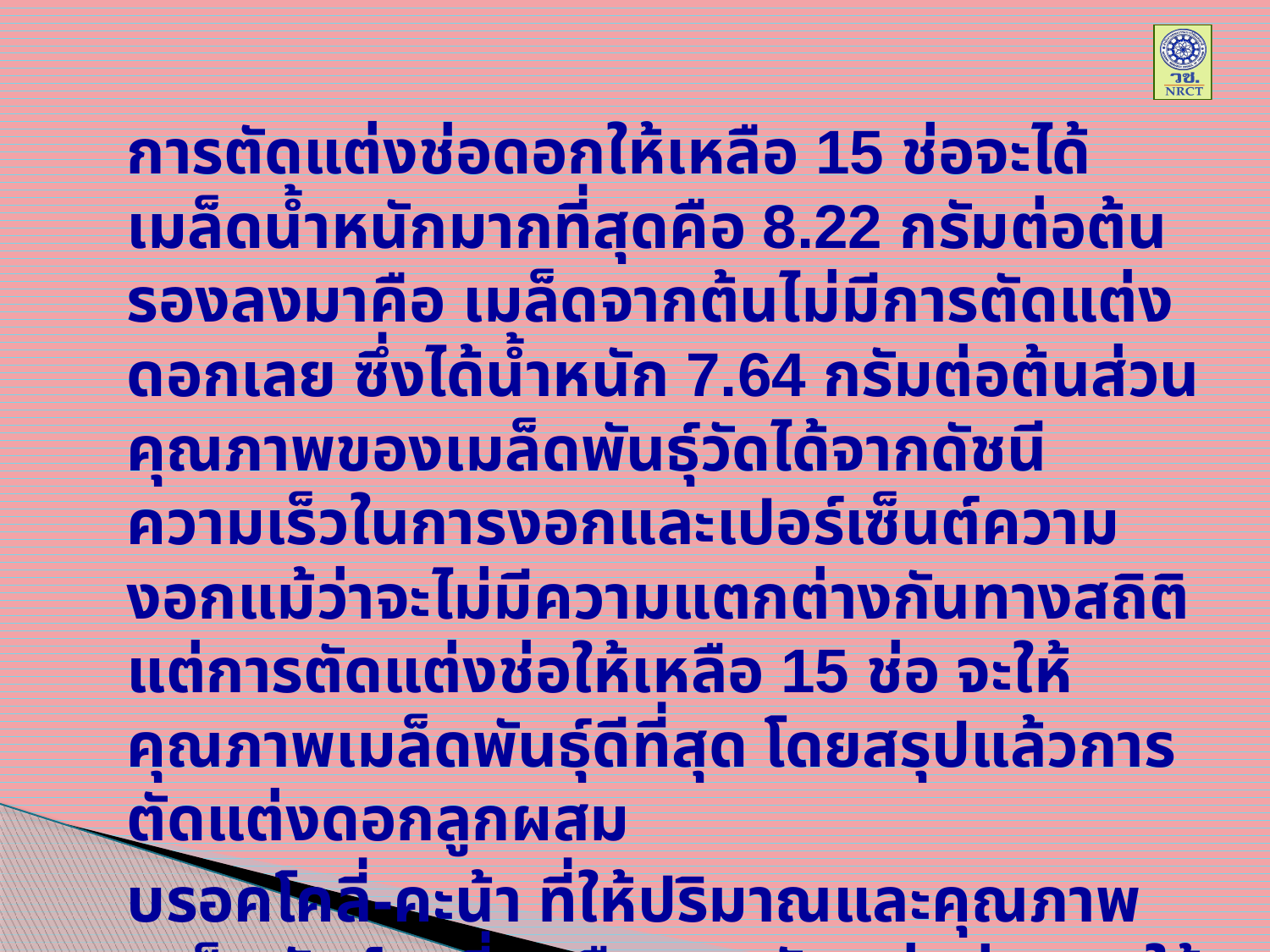

การตัดแต่งช่อดอกให้เหลือ 15 ช่อจะได้เมล็ดน้ำหนักมากที่สุดคือ 8.22 กรัมต่อต้น รองลงมาคือ เมล็ดจากต้นไม่มีการตัดแต่งดอกเลย ซึ่งได้น้ำหนัก 7.64 กรัมต่อต้นส่วนคุณภาพของเมล็ดพันธุ์วัดได้จากดัชนีความเร็วในการงอกและเปอร์เซ็นต์ความงอกแม้ว่าจะไม่มีความแตกต่างกันทางสถิติ แต่การตัดแต่งช่อให้เหลือ 15 ช่อ จะให้คุณภาพเมล็ดพันธุ์ดีที่สุด โดยสรุปแล้วการตัดแต่งดอกลูกผสม
	บรอคโคลี่-คะน้า ที่ให้ปริมาณและคุณภาพเมล็ดพันธุ์สูงที่สุดคือ การตัดแต่งช่อดอกให้เหลือ 15 ช่อ และรองลงมาคือไม่ตัดแต่งดอกเลย